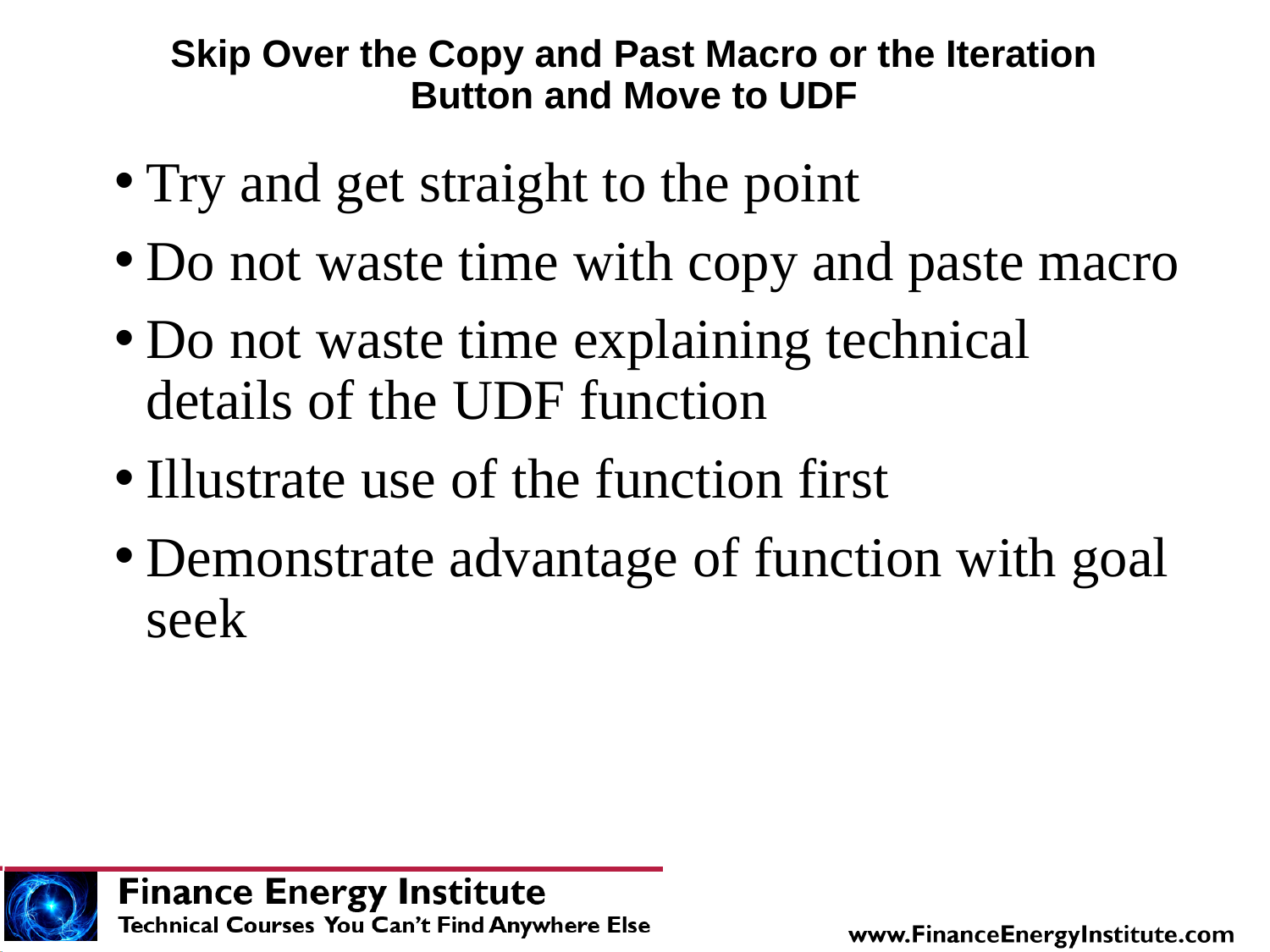

# Skip Over the Copy and Past Macro or the Iteration Button and Move to UDF
Try and get straight to the point
Do not waste time with copy and paste macro
Do not waste time explaining technical details of the UDF function
Illustrate use of the function first
Demonstrate advantage of function with goal seek